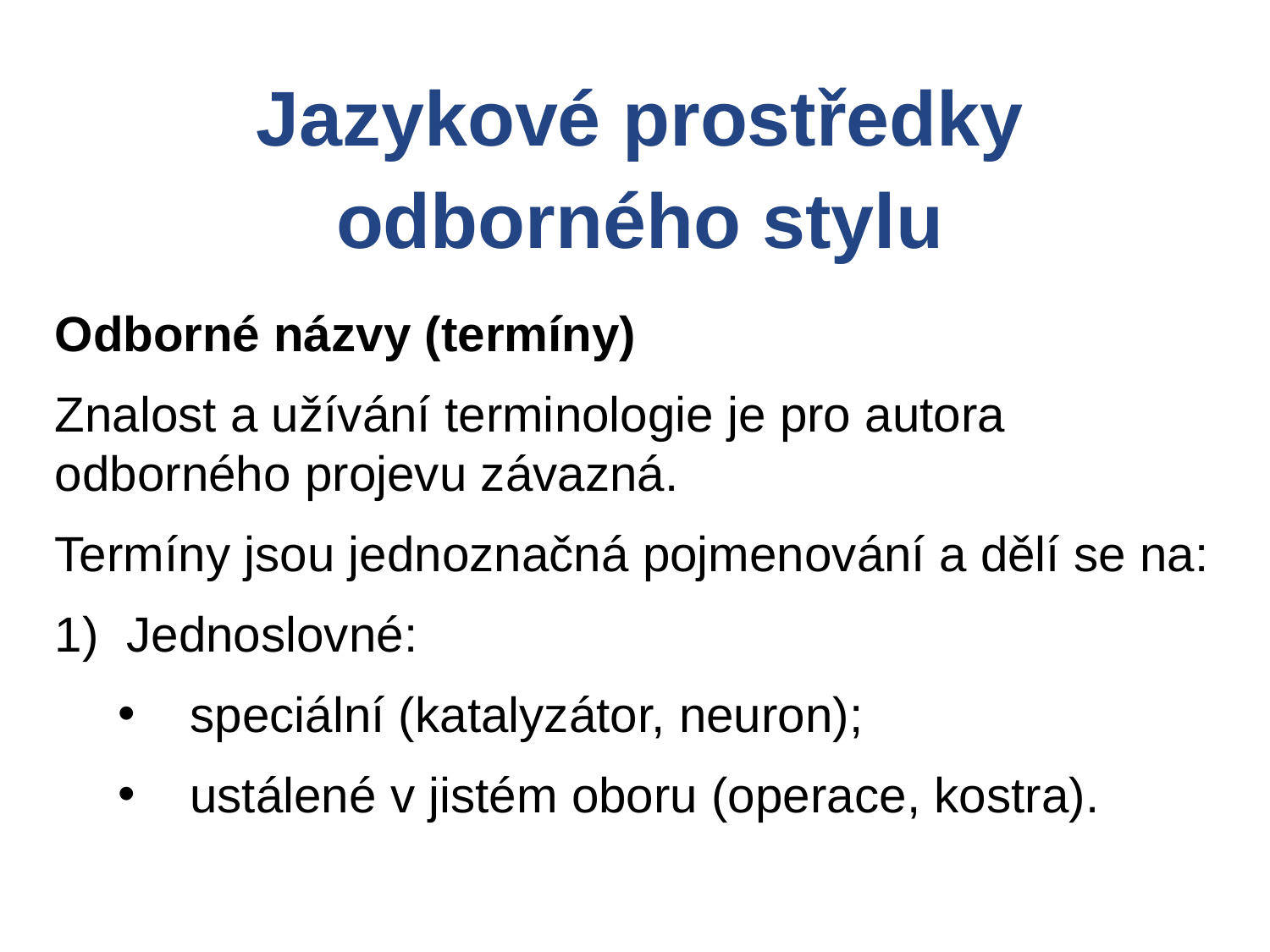

Jazykové prostředky odborného stylu
Odborné názvy (termíny)
Znalost a užívání terminologie je pro autora odborného projevu závazná.
Termíny jsou jednoznačná pojmenování a dělí se na:
Jednoslovné:
speciální (katalyzátor, neuron);
ustálené v jistém oboru (operace, kostra).